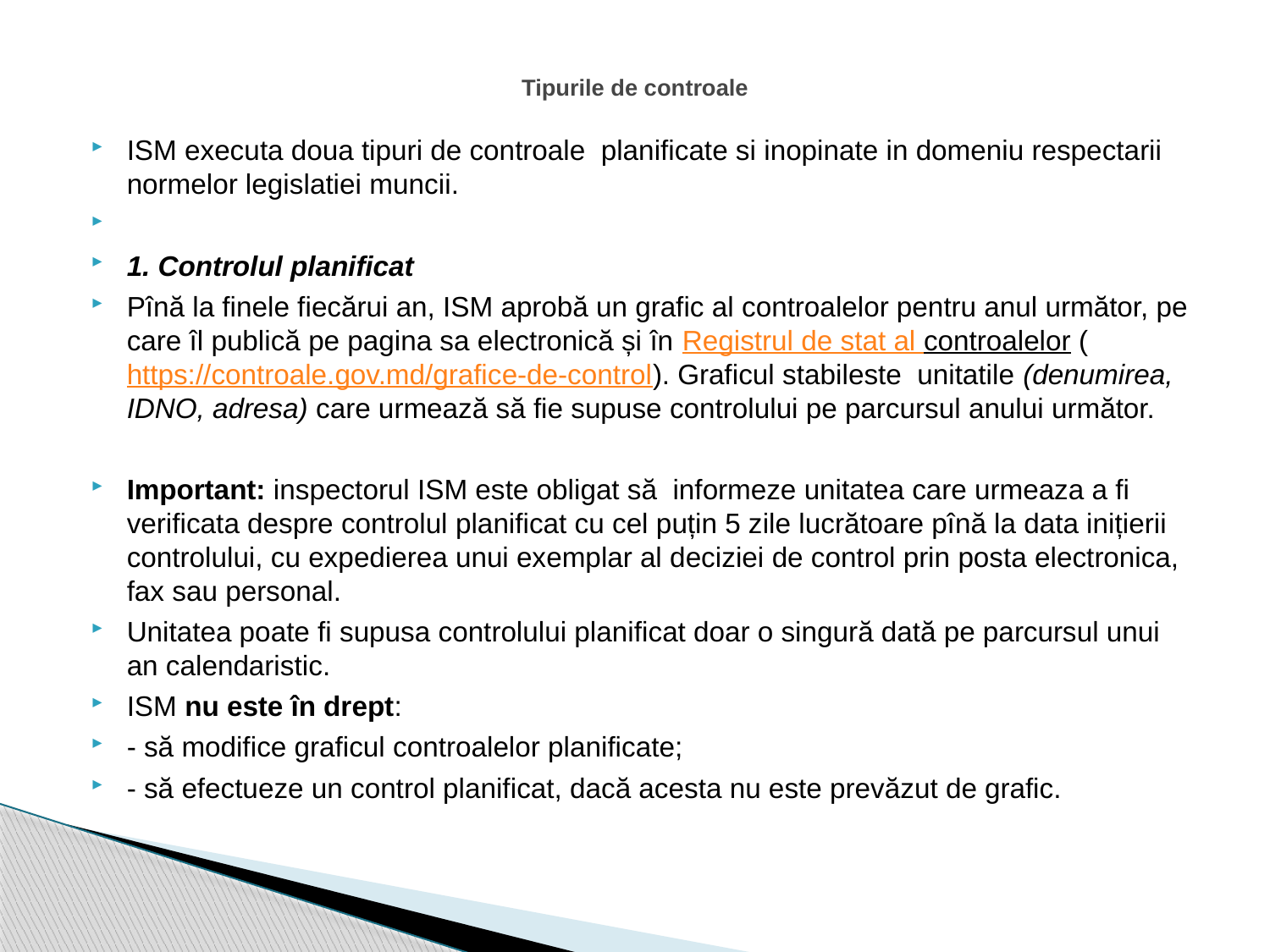

# Tipurile de controale
ISM executa doua tipuri de controale  planificate si inopinate in domeniu respectarii normelor legislatiei muncii.

1. Controlul planificat
Pînă la finele fiecărui an, ISM aprobă un grafic al controalelor pentru anul următor, pe care îl publică pe pagina sa electronică și în Registrul de stat al controalelor (https://controale.gov.md/grafice-de-control). Graficul stabileste  unitatile (denumirea, IDNO, adresa) care urmează să fie supuse controlului pe parcursul anului următor.

Important: inspectorul ISM este obligat să  informeze unitatea care urmeaza a fi verificata despre controlul planificat cu cel puțin 5 zile lucrătoare pînă la data inițierii controlului, cu expedierea unui exemplar al deciziei de control prin posta electronica, fax sau personal.
Unitatea poate fi supusa controlului planificat doar o singură dată pe parcursul unui an calendaristic.
ISM nu este în drept:
- să modifice graficul controalelor planificate;
- să efectueze un control planificat, dacă acesta nu este prevăzut de grafic.